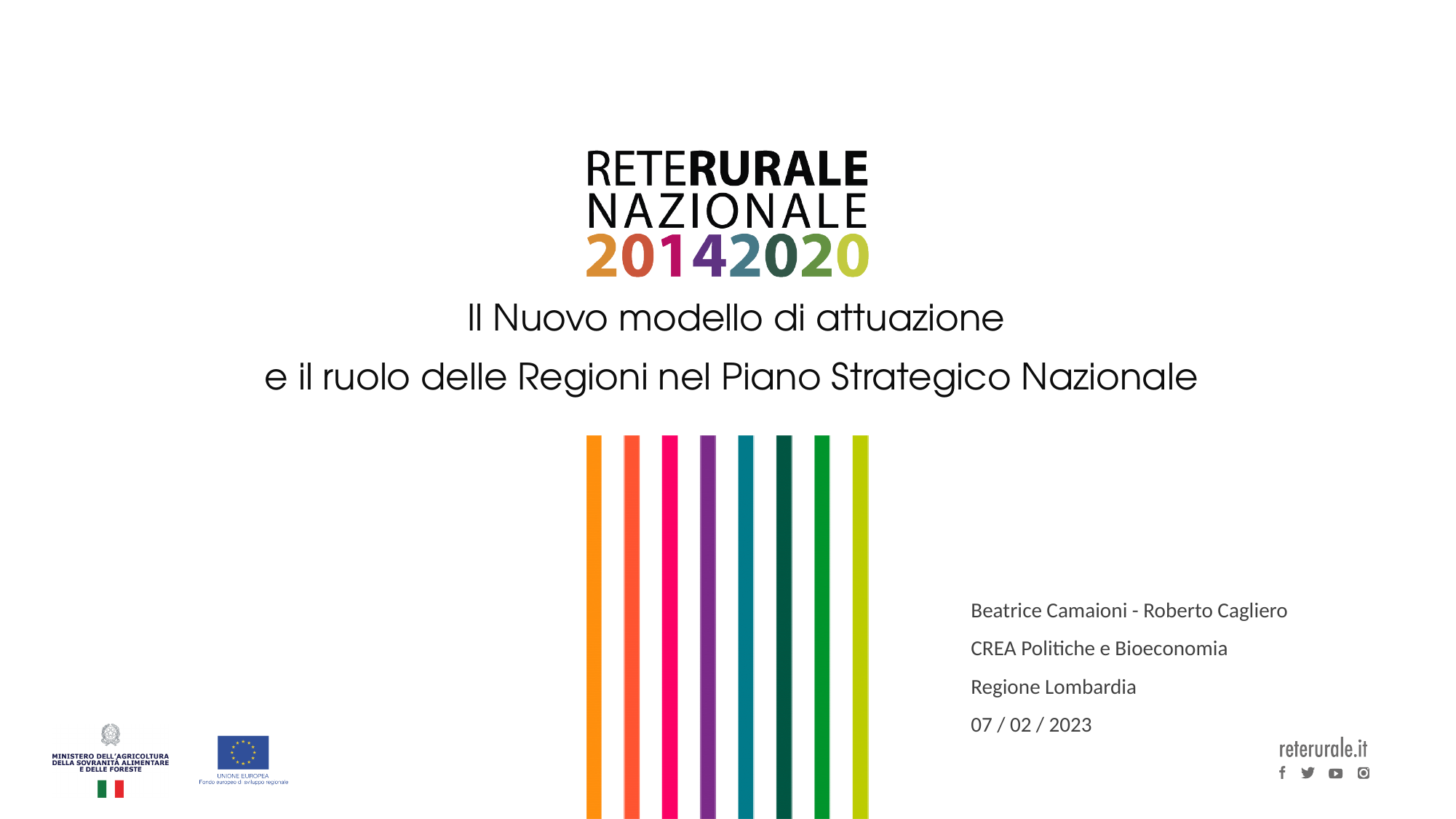

Il Nuovo modello di attuazione
 e il ruolo delle Regioni nel Piano Strategico Nazionale
Beatrice Camaioni - Roberto Cagliero
CREA Politiche e Bioeconomia
Regione Lombardia
07 / 02 / 2023